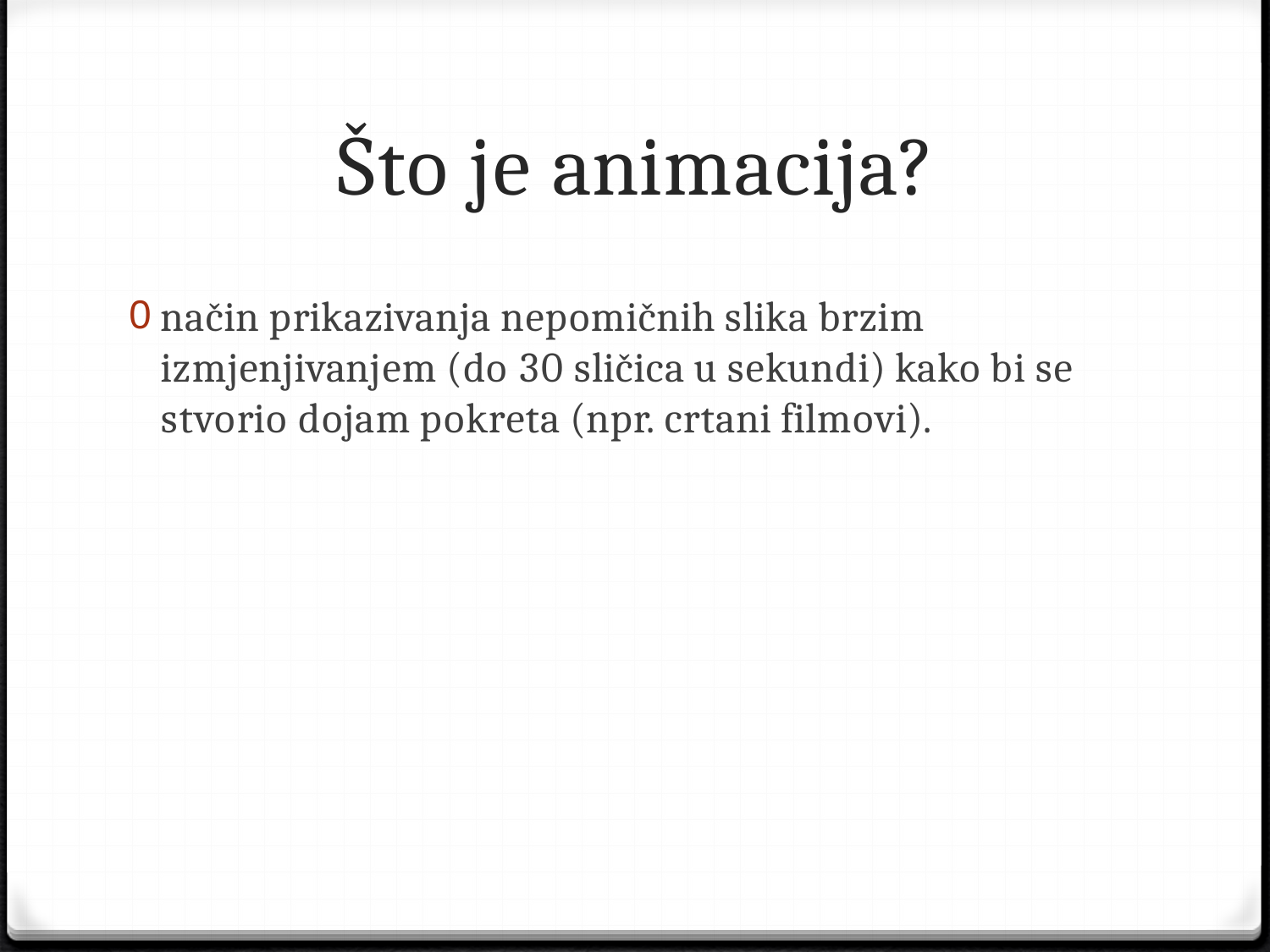

# Što je animacija?
način prikazivanja nepomičnih slika brzim izmjenjivanjem (do 30 sličica u sekundi) kako bi se stvorio dojam pokreta (npr. crtani filmovi).